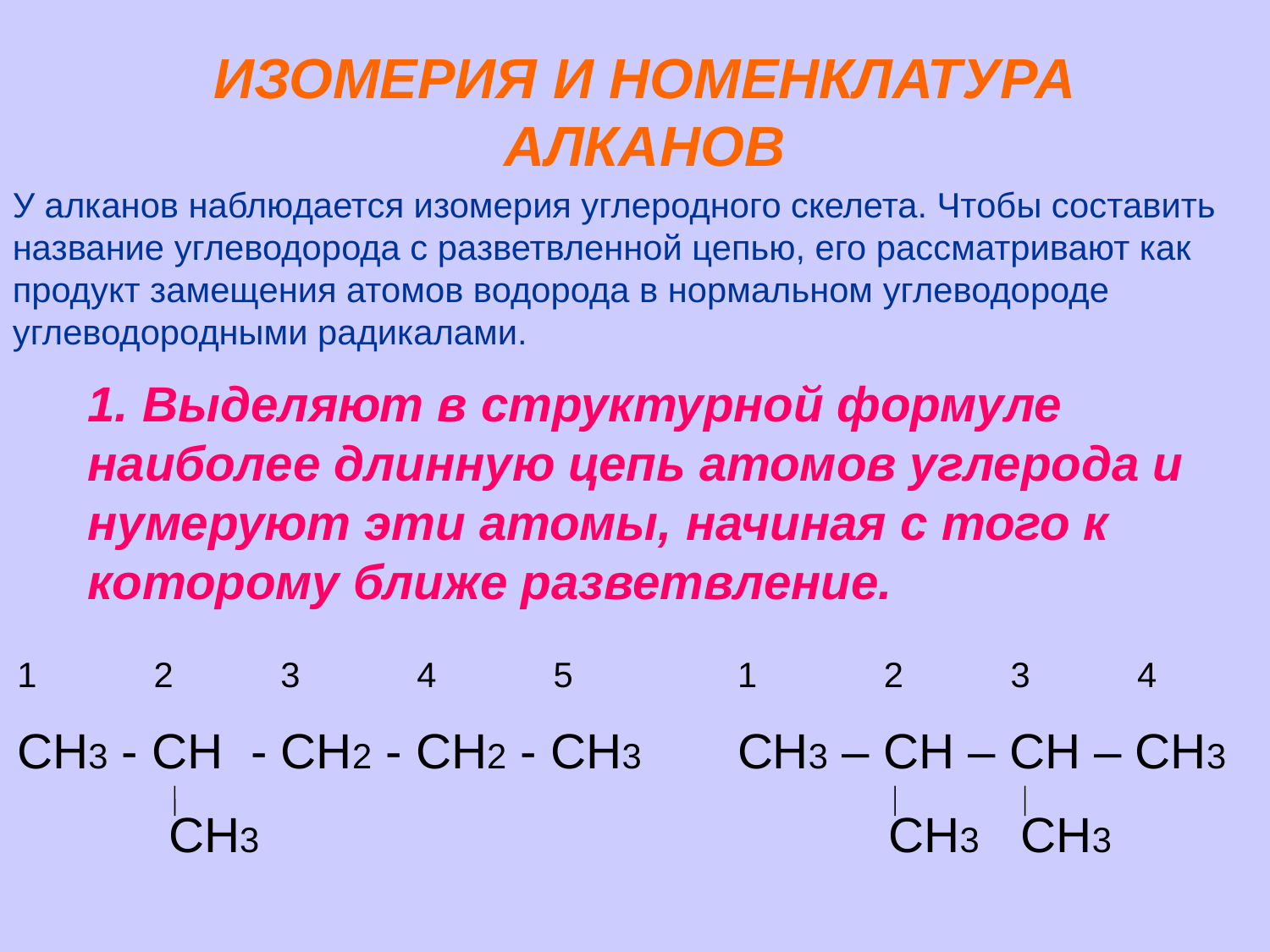

ИЗОМЕРИЯ И НОМЕНКЛАТУРА АЛКАНОВ
У алканов наблюдается изомерия углеродного скелета. Чтобы составить название углеводорода с разветвленной цепью, его рассматривают как продукт замещения атомов водорода в нормальном углеводороде углеводородными радикалами.
1. Выделяют в структурной формуле наиболее длинную цепь атомов углерода и нумеруют эти атомы, начиная с того к которому ближе разветвление.
1            2           3            4            5
СН3 - СН  - СН2 - СН2 - СН3
           СН3
1             2           3           4
СН3 – СН – СН – СН3
           СН3   СН3